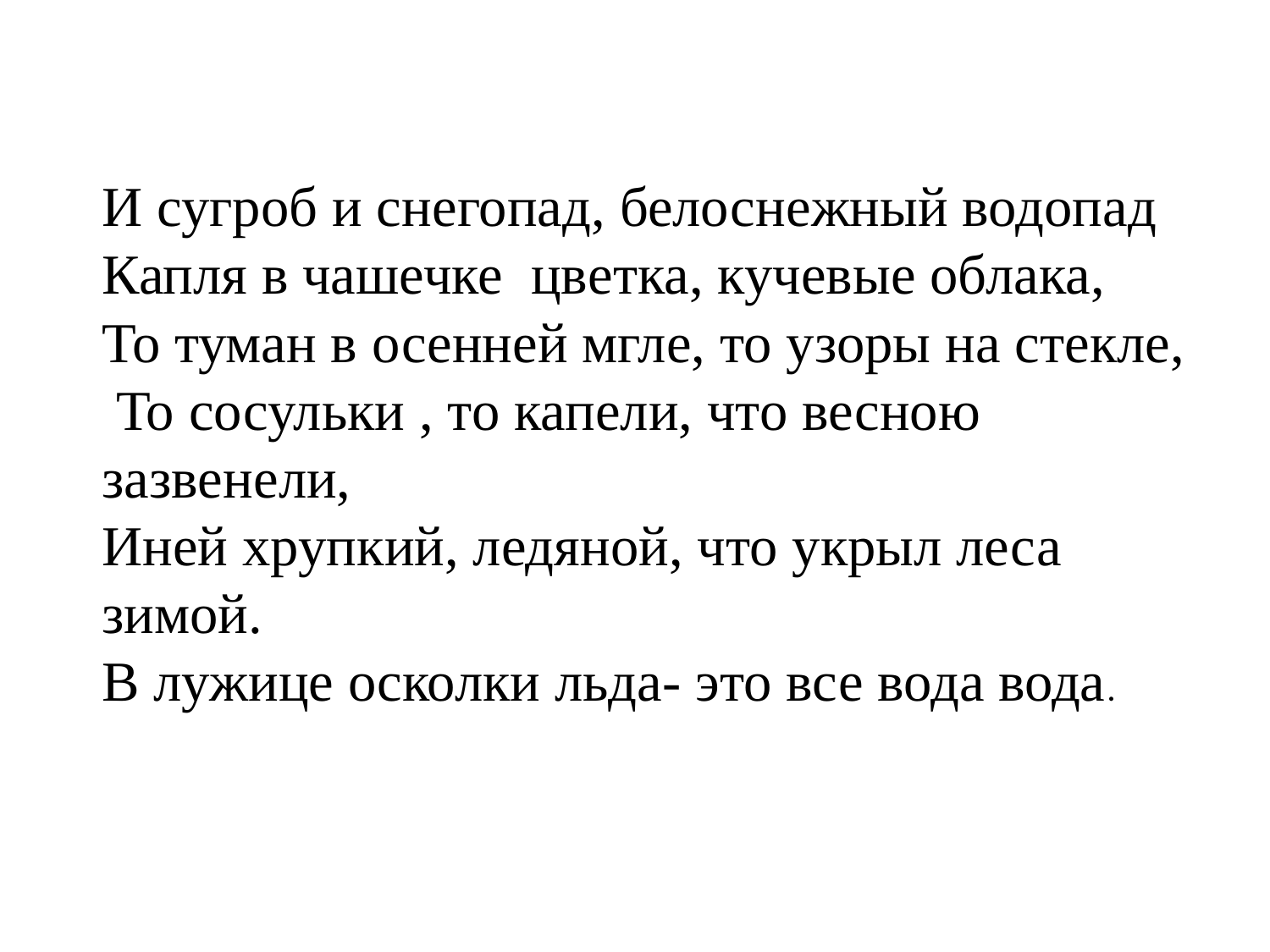

# И сугроб и снегопад, белоснежный водопад Капля в чашечке  цветка, кучевые облака, То туман в осенней мгле, то узоры на стекле, То сосульки , то капели, что весною зазвенели, Иней хрупкий, ледяной, что укрыл леса зимой. В лужице осколки льда- это все вода вода.